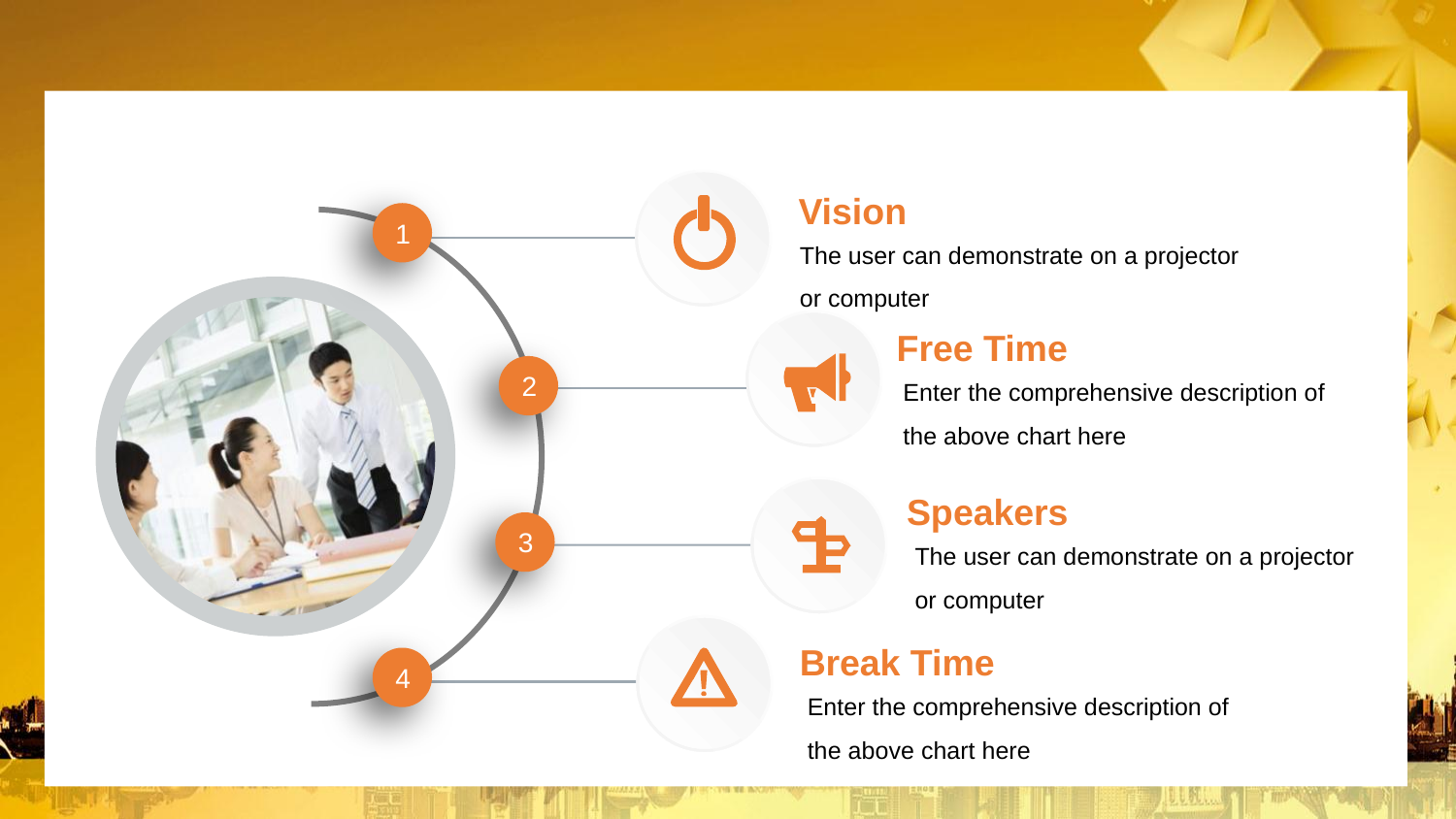

#

Vision
1
The user can demonstrate on a projector or computer

Free Time
Enter the comprehensive description of the above chart here
2

Speakers
3
The user can demonstrate on a projector or computer

Break Time
4
Enter the comprehensive description of the above chart here